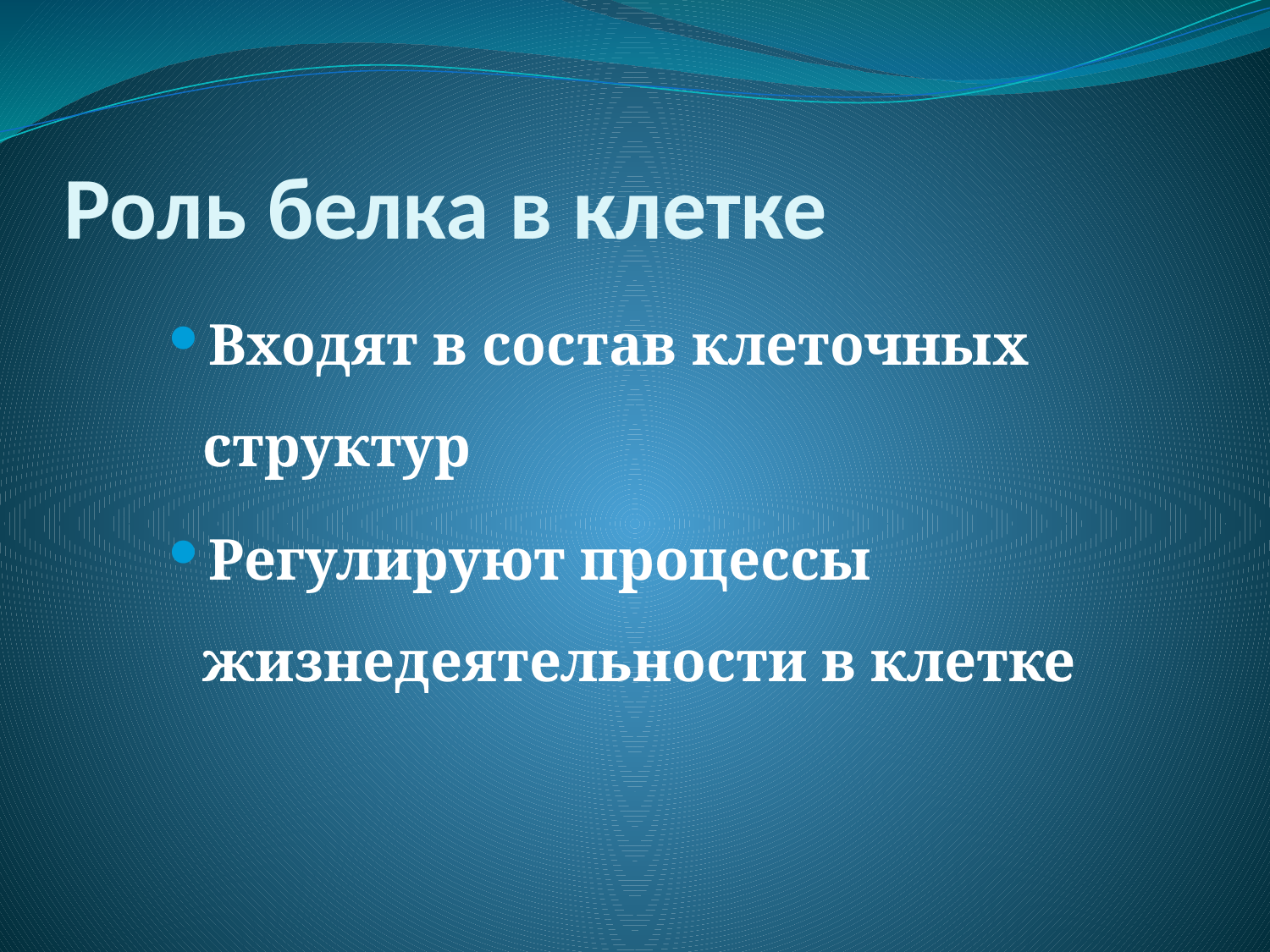

# Роль белка в клетке
Входят в состав клеточных структур
Регулируют процессы жизнедеятельности в клетке